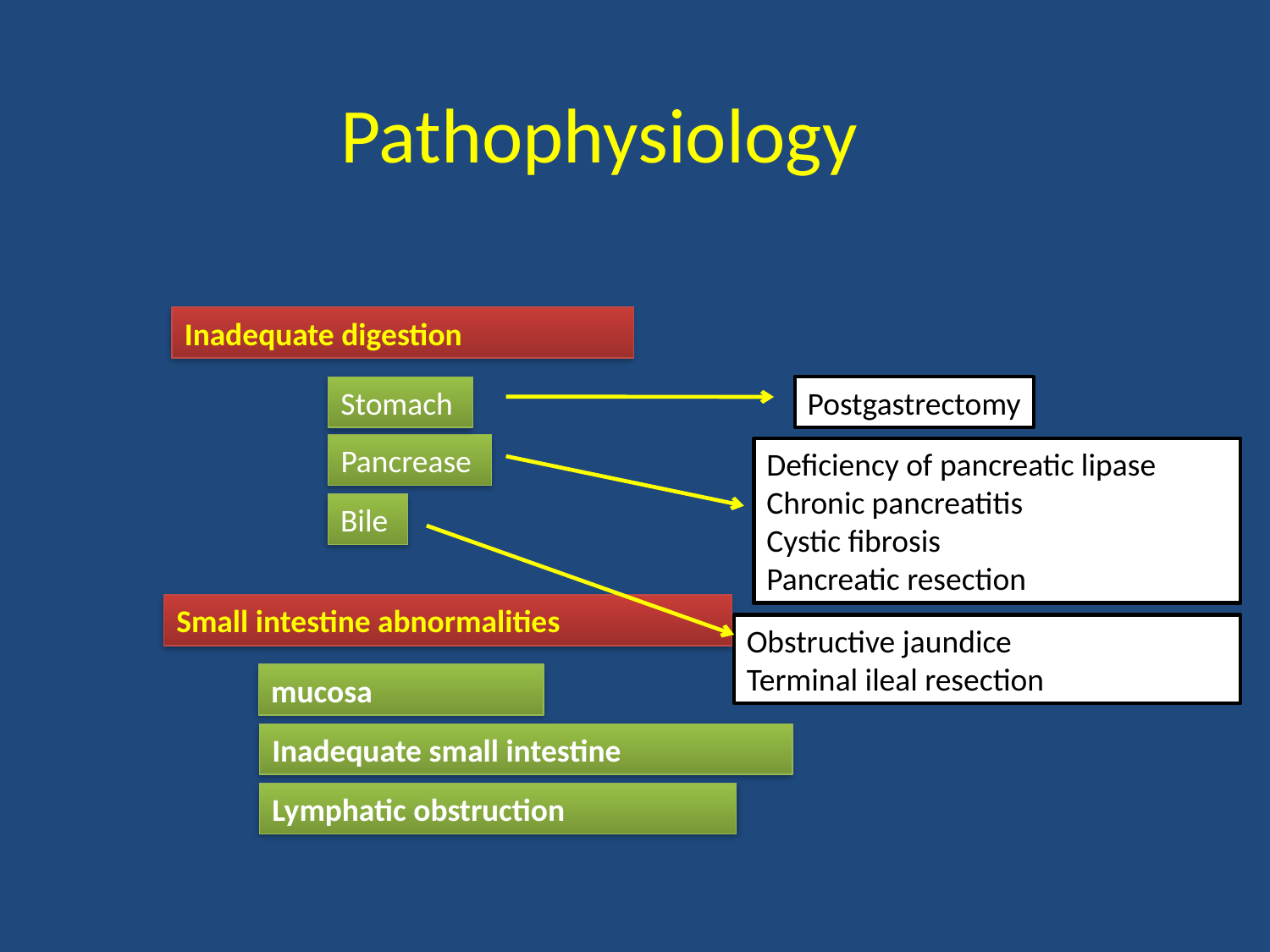

# Pathophysiology
Inadequate digestion
Stomach
Postgastrectomy
Pancrease
Deficiency of pancreatic lipase
Chronic pancreatitis
Cystic fibrosis
Pancreatic resection
Bile

Small intestine abnormalities
Obstructive jaundice
Terminal ileal resection
mucosa
Inadequate small intestine
Lymphatic obstruction